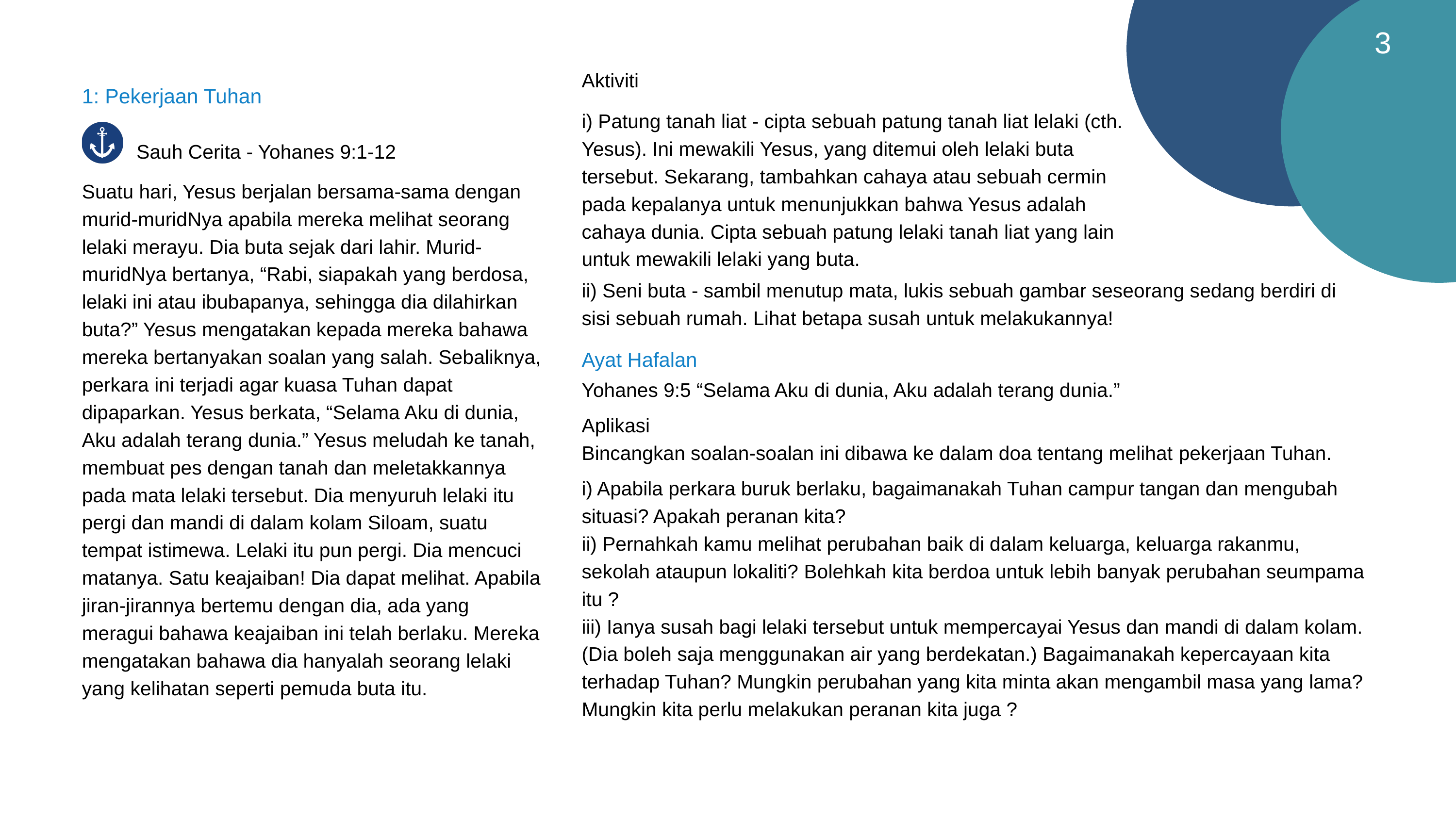

3
Aktiviti

i) Patung tanah liat - cipta sebuah patung tanah liat lelaki (cth. Yesus). Ini mewakili Yesus, yang ditemui oleh lelaki buta tersebut. Sekarang, tambahkan cahaya atau sebuah cermin pada kepalanya untuk menunjukkan bahwa Yesus adalah cahaya dunia. Cipta sebuah patung lelaki tanah liat yang lain untuk mewakili lelaki yang buta.

1: Pekerjaan Tuhan

          Sauh Cerita - Yohanes 9:1-12

Suatu hari, Yesus berjalan bersama-sama dengan murid-muridNya apabila mereka melihat seorang lelaki merayu. Dia buta sejak dari lahir. Murid-muridNya bertanya, “Rabi, siapakah yang berdosa, lelaki ini atau ibubapanya, sehingga dia dilahirkan buta?” Yesus mengatakan kepada mereka bahawa mereka bertanyakan soalan yang salah. Sebaliknya, perkara ini terjadi agar kuasa Tuhan dapat dipaparkan. Yesus berkata, “Selama Aku di dunia, Aku adalah terang dunia.” Yesus meludah ke tanah, membuat pes dengan tanah dan meletakkannya pada mata lelaki tersebut. Dia menyuruh lelaki itu pergi dan mandi di dalam kolam Siloam, suatu tempat istimewa. Lelaki itu pun pergi. Dia mencuci matanya. Satu keajaiban! Dia dapat melihat. Apabila jiran-jirannya bertemu dengan dia, ada yang meragui bahawa keajaiban ini telah berlaku. Mereka mengatakan bahawa dia hanyalah seorang lelaki yang kelihatan seperti pemuda buta itu.

ii) Seni buta - sambil menutup mata, lukis sebuah gambar seseorang sedang berdiri di sisi sebuah rumah. Lihat betapa susah untuk melakukannya!
Ayat Hafalan

Yohanes 9:5 “Selama Aku di dunia, Aku adalah terang dunia.”

Aplikasi
Bincangkan soalan-soalan ini dibawa ke dalam doa tentang melihat pekerjaan Tuhan.

i) Apabila perkara buruk berlaku, bagaimanakah Tuhan campur tangan dan mengubah situasi? Apakah peranan kita?
ii) Pernahkah kamu melihat perubahan baik di dalam keluarga, keluarga rakanmu, sekolah ataupun lokaliti? Bolehkah kita berdoa untuk lebih banyak perubahan seumpama itu ?
iii) Ianya susah bagi lelaki tersebut untuk mempercayai Yesus dan mandi di dalam kolam. (Dia boleh saja menggunakan air yang berdekatan.) Bagaimanakah kepercayaan kita terhadap Tuhan? Mungkin perubahan yang kita minta akan mengambil masa yang lama? Mungkin kita perlu melakukan peranan kita juga ?